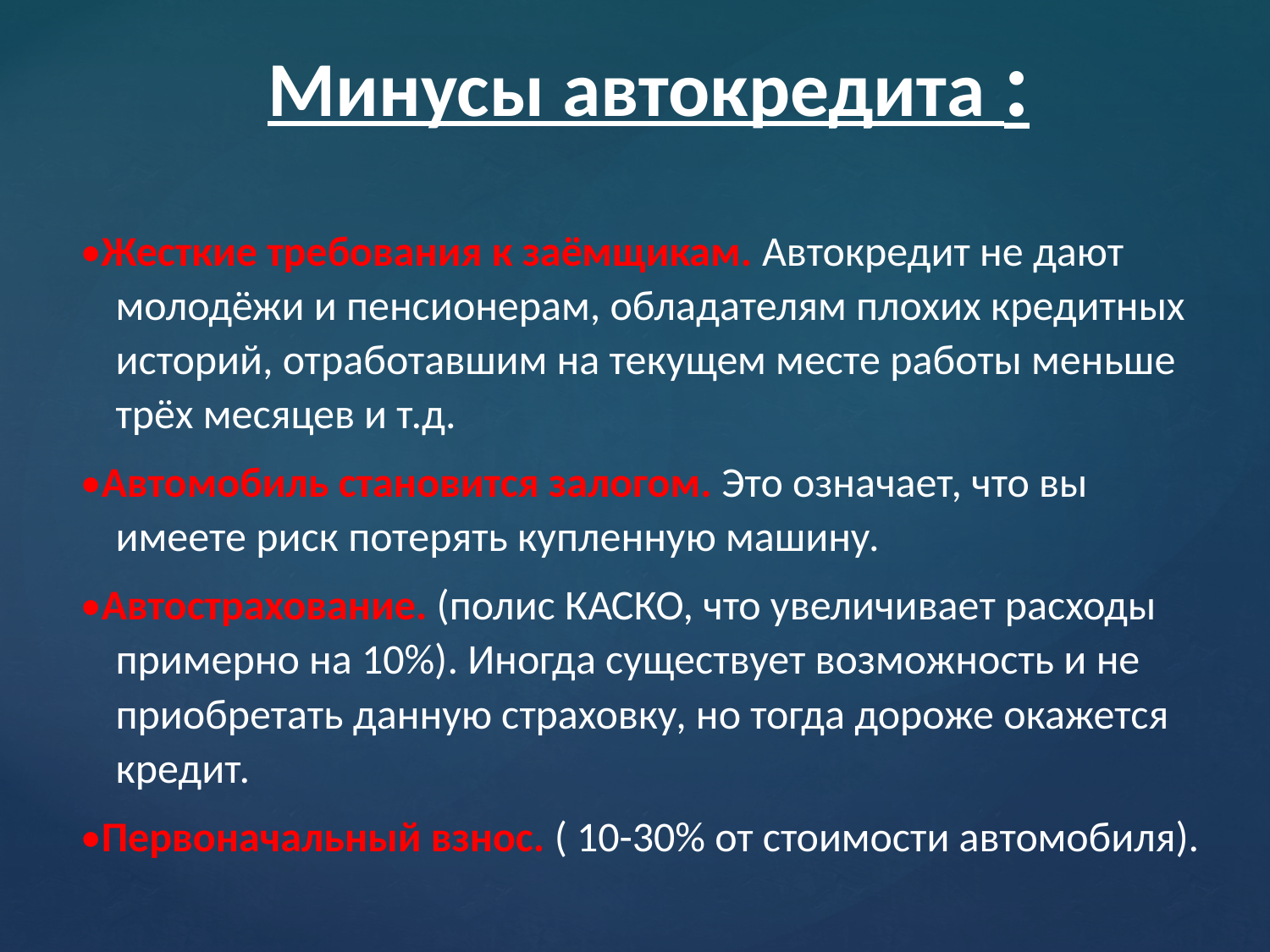

# Минусы автокредита :
•Жесткие требования к заёмщикам. Автокредит не дают молодёжи и пенсионерам, обладателям плохих кредитных историй, отработавшим на текущем месте работы меньше трёх месяцев и т.д.
•Автомобиль становится залогом. Это означает, что вы имеете риск потерять купленную машину.
•Автострахование. (полис КАСКО, что увеличивает расходы примерно на 10%). Иногда существует возможность и не приобретать данную страховку, но тогда дороже окажется кредит.
•Первоначальный взнос. ( 10-30% от стоимости автомобиля).